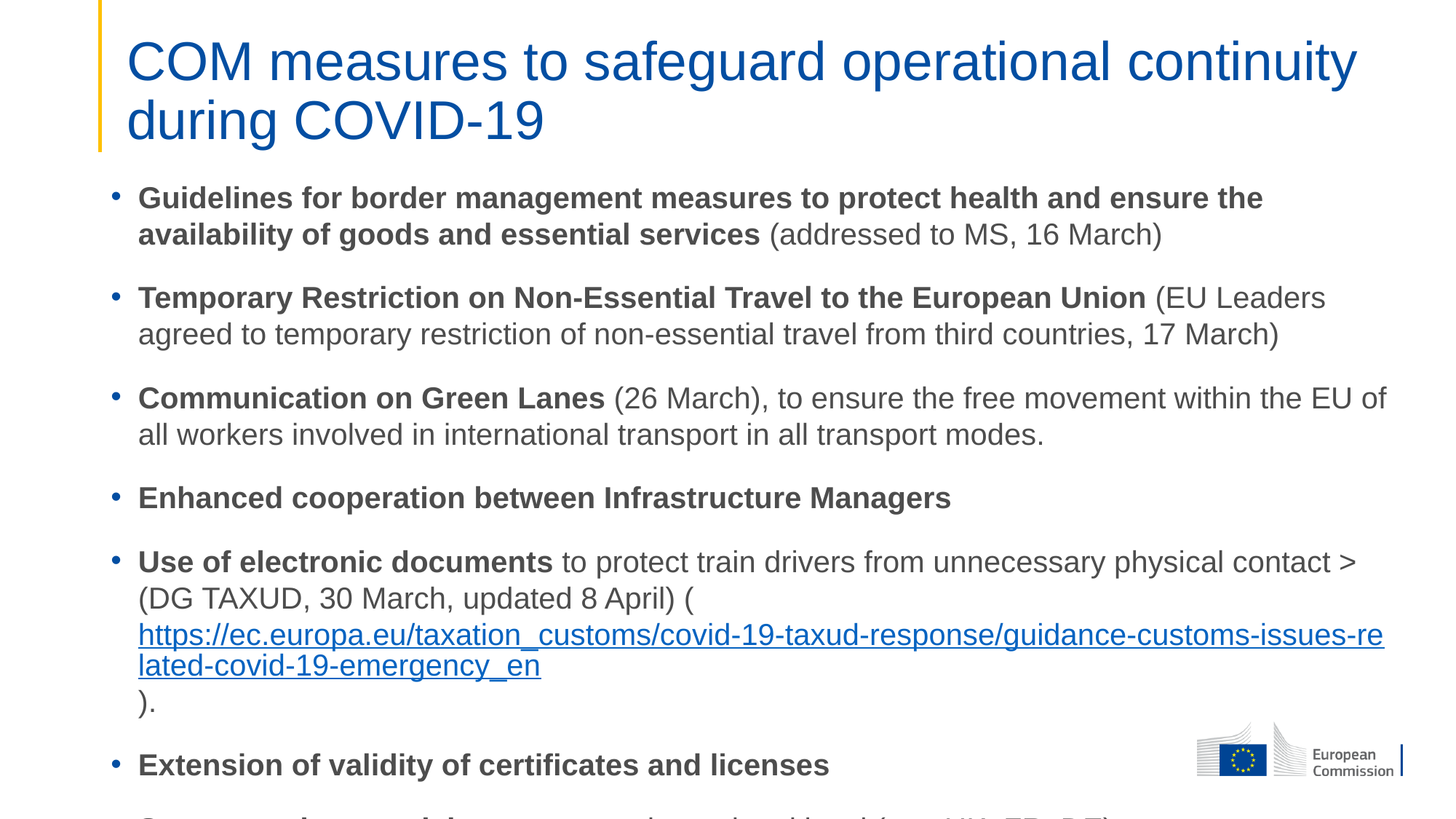

# COM measures to safeguard operational continuity during COVID-19
Guidelines for border management measures to protect health and ensure the availability of goods and essential services (addressed to MS, 16 March)
Temporary Restriction on Non-Essential Travel to the European Union (EU Leaders agreed to temporary restriction of non-essential travel from third countries, 17 March)
Communication on Green Lanes (26 March), to ensure the free movement within the EU of all workers involved in international transport in all transport modes.
Enhanced cooperation between Infrastructure Managers
Use of electronic documents to protect train drivers from unnecessary physical contact > (DG TAXUD, 30 March, updated 8 April) (https://ec.europa.eu/taxation_customs/covid-19-taxud-response/guidance-customs-issues-related-covid-19-emergency_en).
Extension of validity of certificates and licenses
Support to intermodal transport at the national level (e.g. UK, FR, DE)